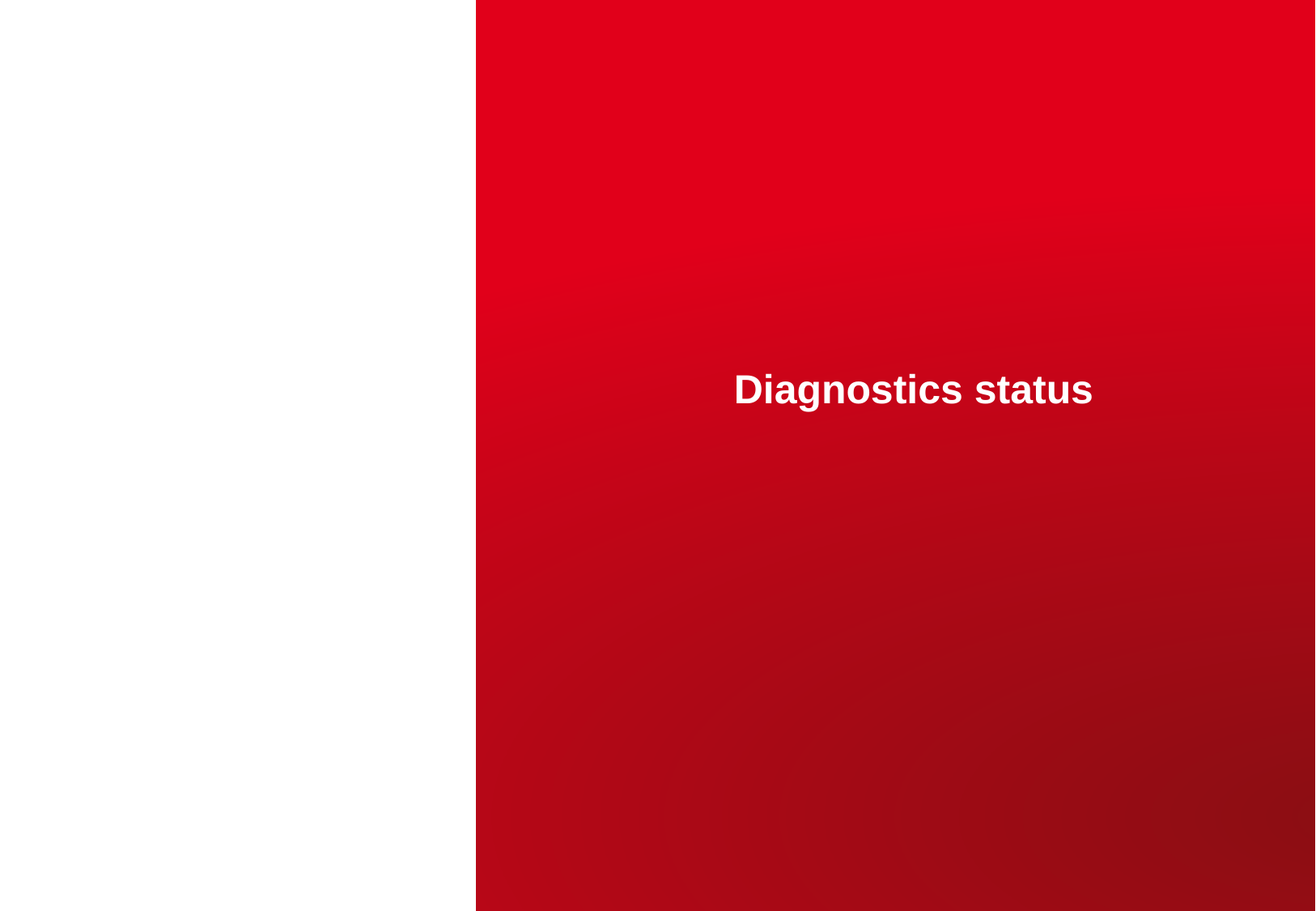

# Diagnostics status
CEA | 10 AVRIL 2012
|  PAGE 14
19 janvier 2016